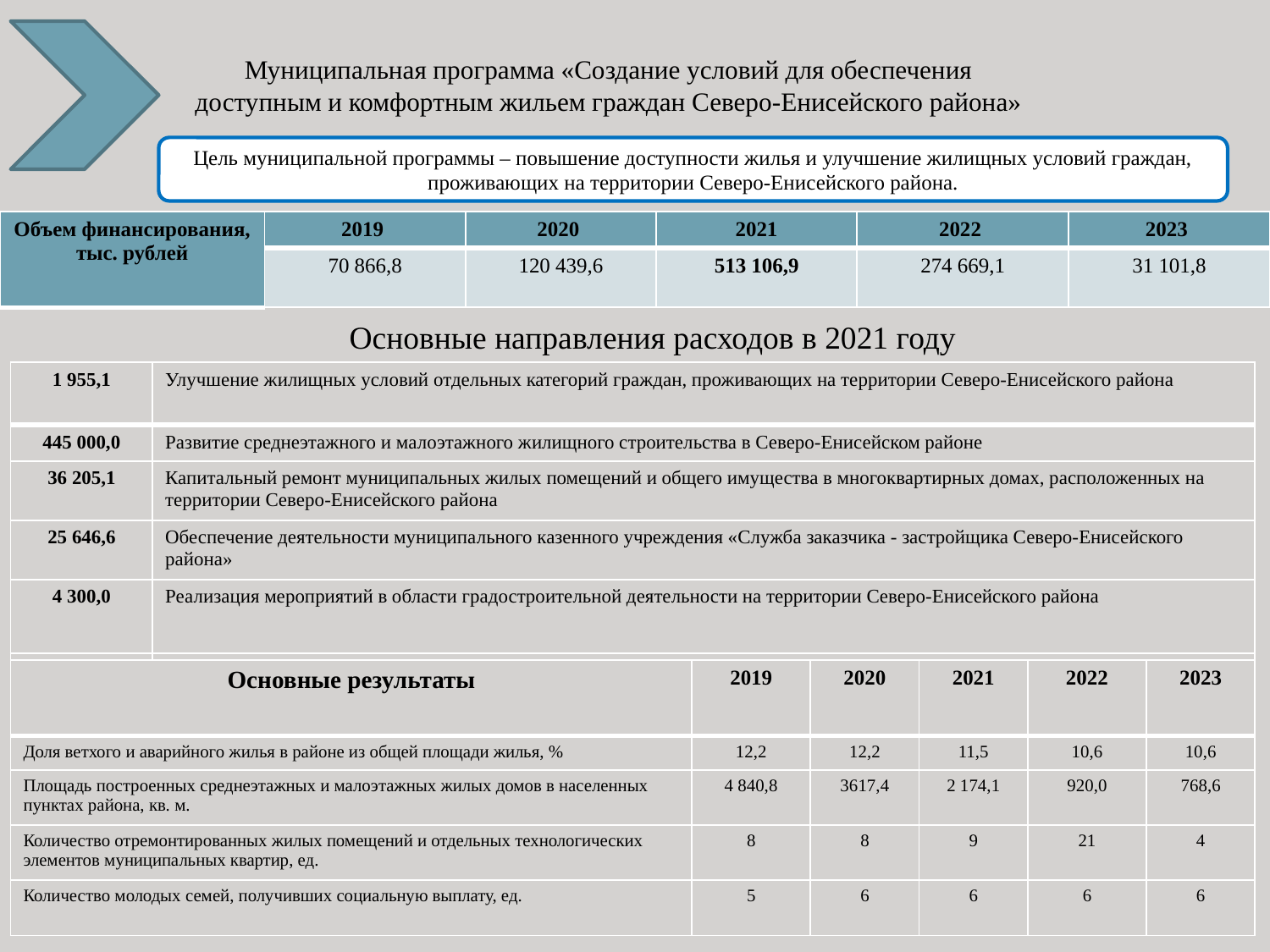

# Муниципальная программа «Создание условий для обеспечения доступным и комфортным жильем граждан Северо-Енисейского района»
Цель муниципальной программы – повышение доступности жилья и улучшение жилищных условий граждан, проживающих на территории Северо-Енисейского района.
| Объем финансирования, тыс. рублей | 2019 | 2020 | 2021 | 2022 | 2023 |
| --- | --- | --- | --- | --- | --- |
|  | 70 866,8 | 120 439,6 | 513 106,9 | 274 669,1 | 31 101,8 |

Основные направления расходов в 2021 году
| 1 955,1 | Улучшение жилищных условий отдельных категорий граждан, проживающих на территории Северо-Енисейского района |
| --- | --- |
| 445 000,0 | Развитие среднеэтажного и малоэтажного жилищного строительства в Северо-Енисейском районе |
| 36 205,1 | Капитальный ремонт муниципальных жилых помещений и общего имущества в многоквартирных домах, расположенных на территории Северо-Енисейского района |
| 25 646,6 | Обеспечение деятельности муниципального казенного учреждения «Служба заказчика - застройщика Северо-Енисейского района» |
| 4 300,0 | Реализация мероприятий в области градостроительной деятельности на территории Северо-Енисейского района |
| 4 486,3 | Реализация мероприятий в области градостроительной деятельности на территории Северо-Енисейского района |
| Основные результаты | 2019 | 2020 | 2021 | 2022 | 2023 |
| --- | --- | --- | --- | --- | --- |
| Доля ветхого и аварийного жилья в районе из общей площади жилья, % | 12,2 | 12,2 | 11,5 | 10,6 | 10,6 |
| Площадь построенных среднеэтажных и малоэтажных жилых домов в населенных пунктах района, кв. м. | 4 840,8 | 3617,4 | 2 174,1 | 920,0 | 768,6 |
| Количество отремонтированных жилых помещений и отдельных технологических элементов муниципальных квартир, ед. | 8 | 8 | 9 | 21 | 4 |
| Количество молодых семей, получивших социальную выплату, ед. | 5 | 6 | 6 | 6 | 6 |